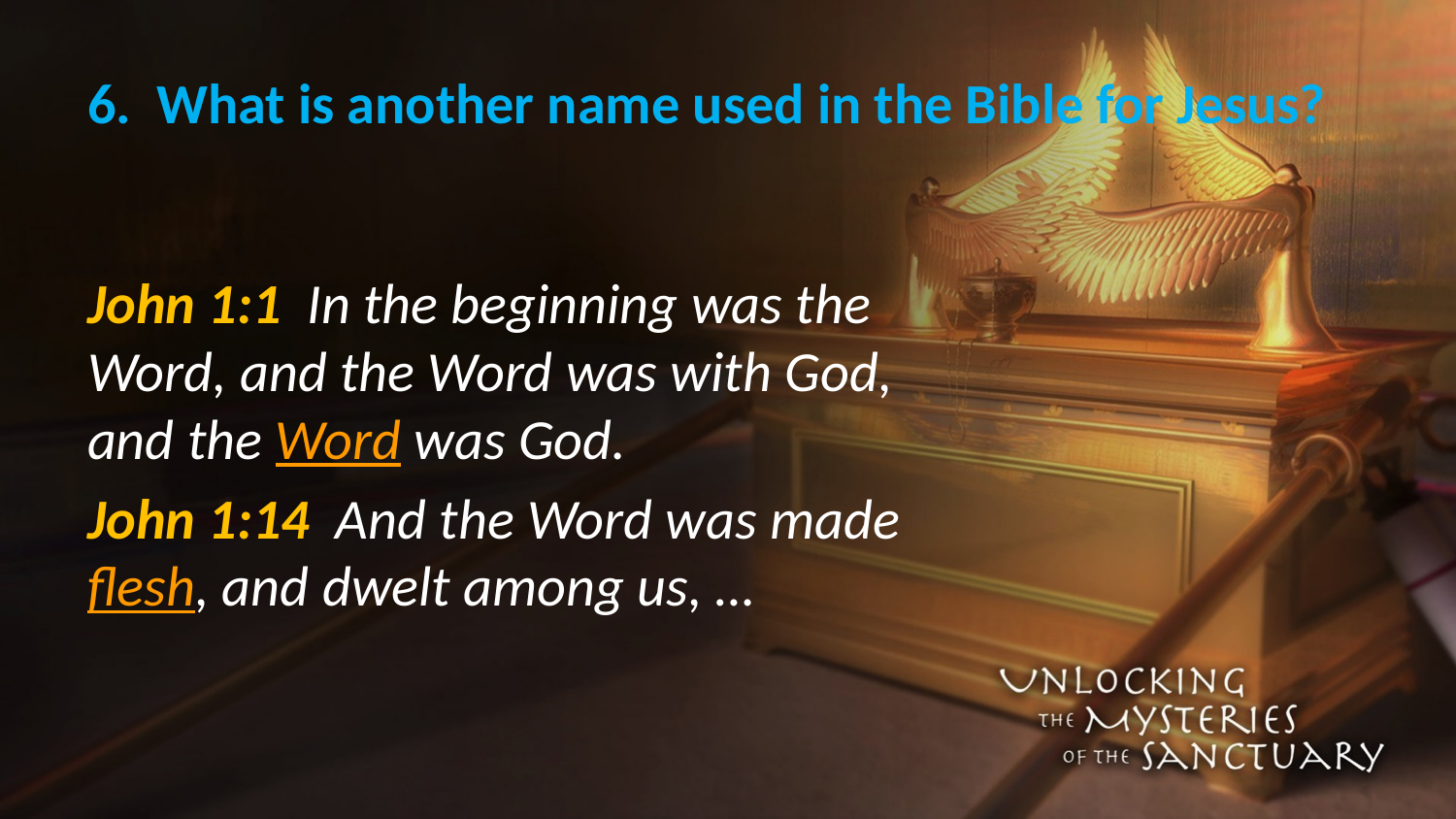

# 6.  What is another name used in the Bible for Jesus?

John 1:1  In the beginning was the Word, and the Word was with God, and the Word was God.
John 1:14  And the Word was made flesh, and dwelt among us, …